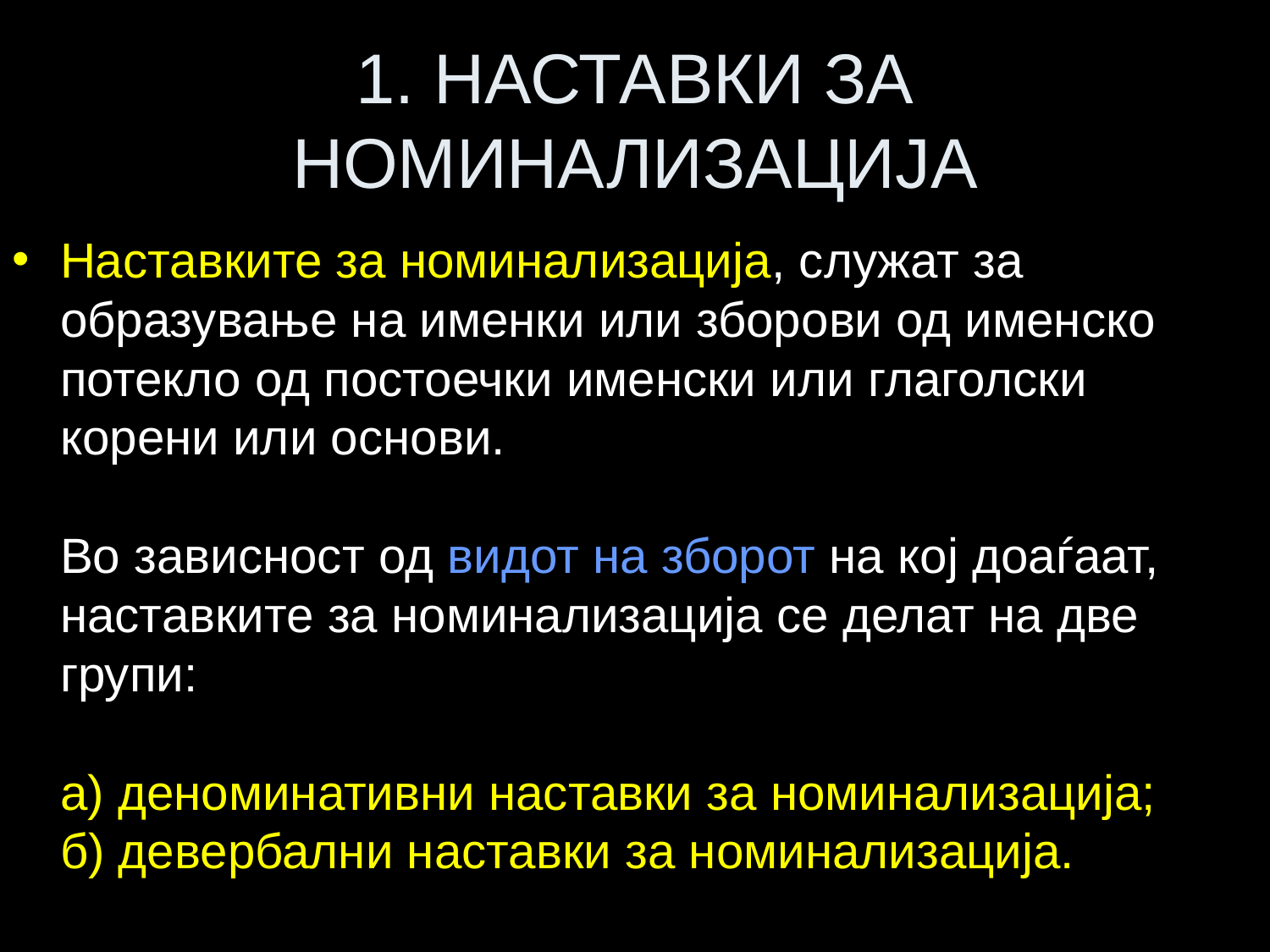

# 1. НАСТАВКИ ЗА НОМИНАЛИЗАЦИЈА
Наставките за номинализација, служат за образување на именки или зборови од именско потекло од постоечки именски или глаголски корени или основи.
Во зависност од видот на зборот на кој доаѓаат, наставките за номинализација се делат на две групи:
a) деноминативни наставки за номинализација;
б) девербални наставки за номинализација.